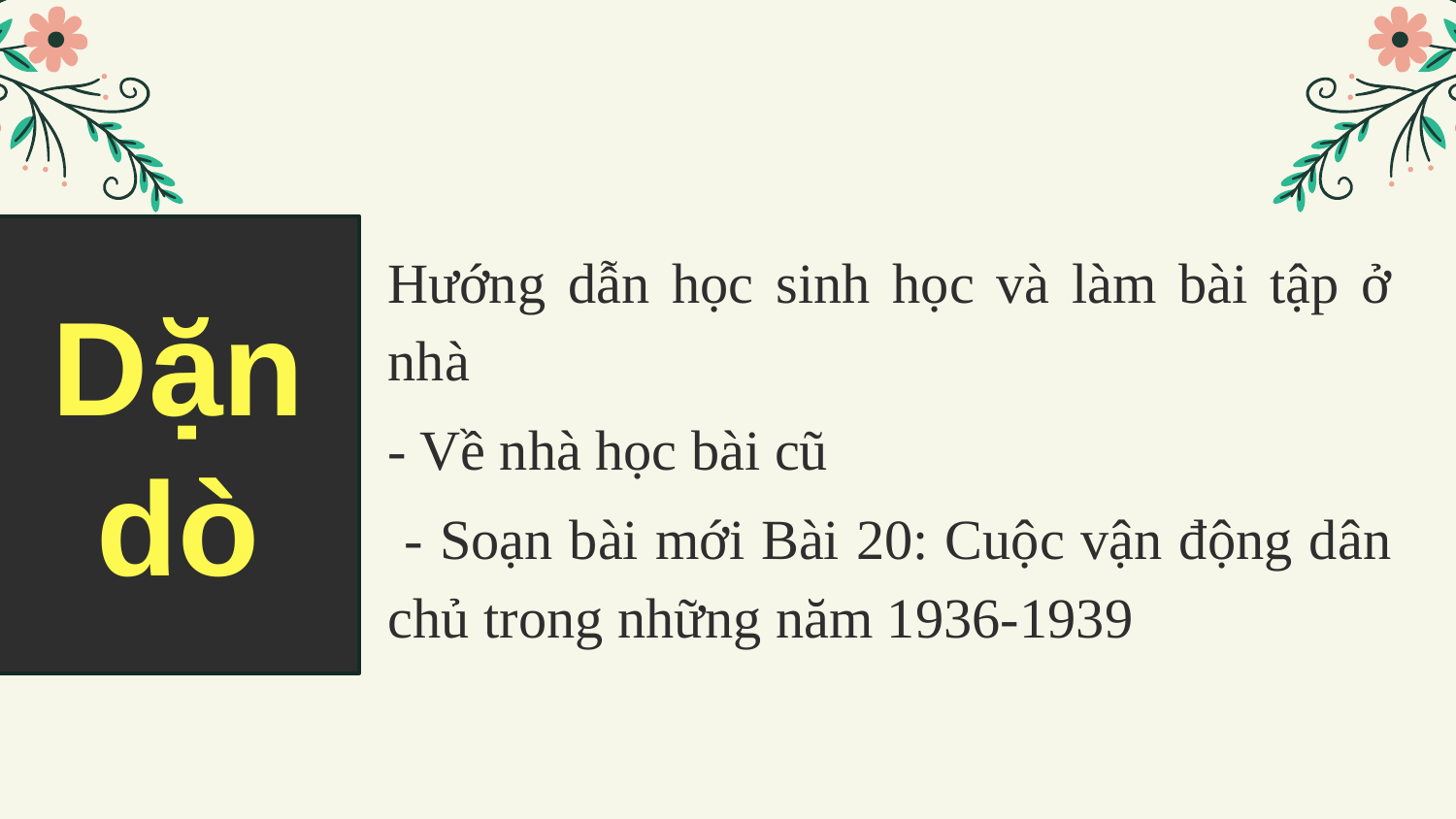

Hướng dẫn học sinh học và làm bài tập ở nhà
- Về nhà học bài cũ
 - Soạn bài mới Bài 20: Cuộc vận động dân chủ trong những năm 1936-1939
Dặn dò